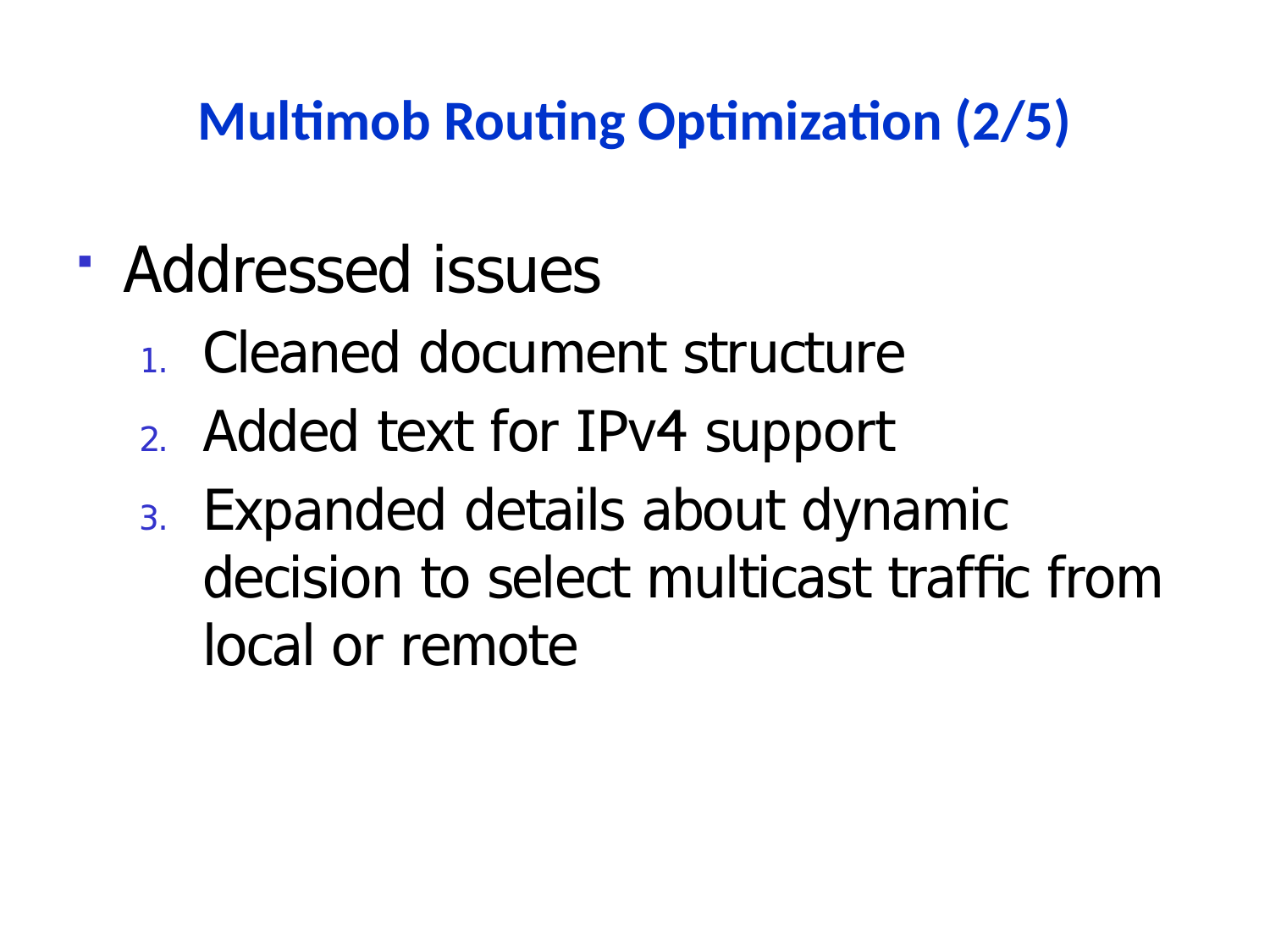

# Multimob Routing Optimization (2/5)
Addressed issues
Cleaned document structure
Added text for IPv4 support
Expanded details about dynamic decision to select multicast traffic from local or remote